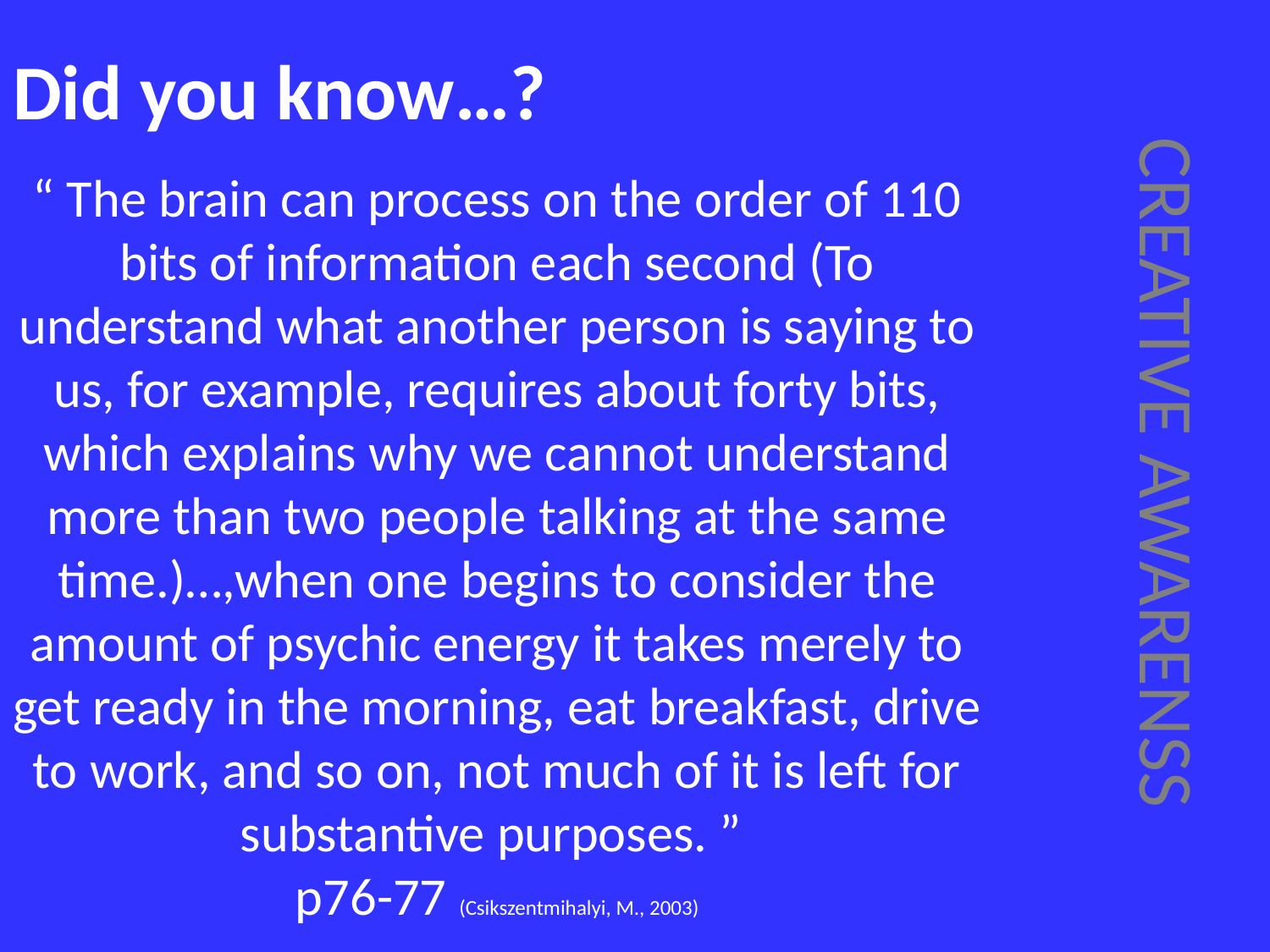

# Did you know…?
“ The brain can process on the order of 110 bits of information each second (To understand what another person is saying to us, for example, requires about forty bits, which explains why we cannot understand more than two people talking at the same time.)…,when one begins to consider the amount of psychic energy it takes merely to get ready in the morning, eat breakfast, drive to work, and so on, not much of it is left for substantive purposes. ”
p76-77 (Csikszentmihalyi, M., 2003)
CREATIVE AWARENSS